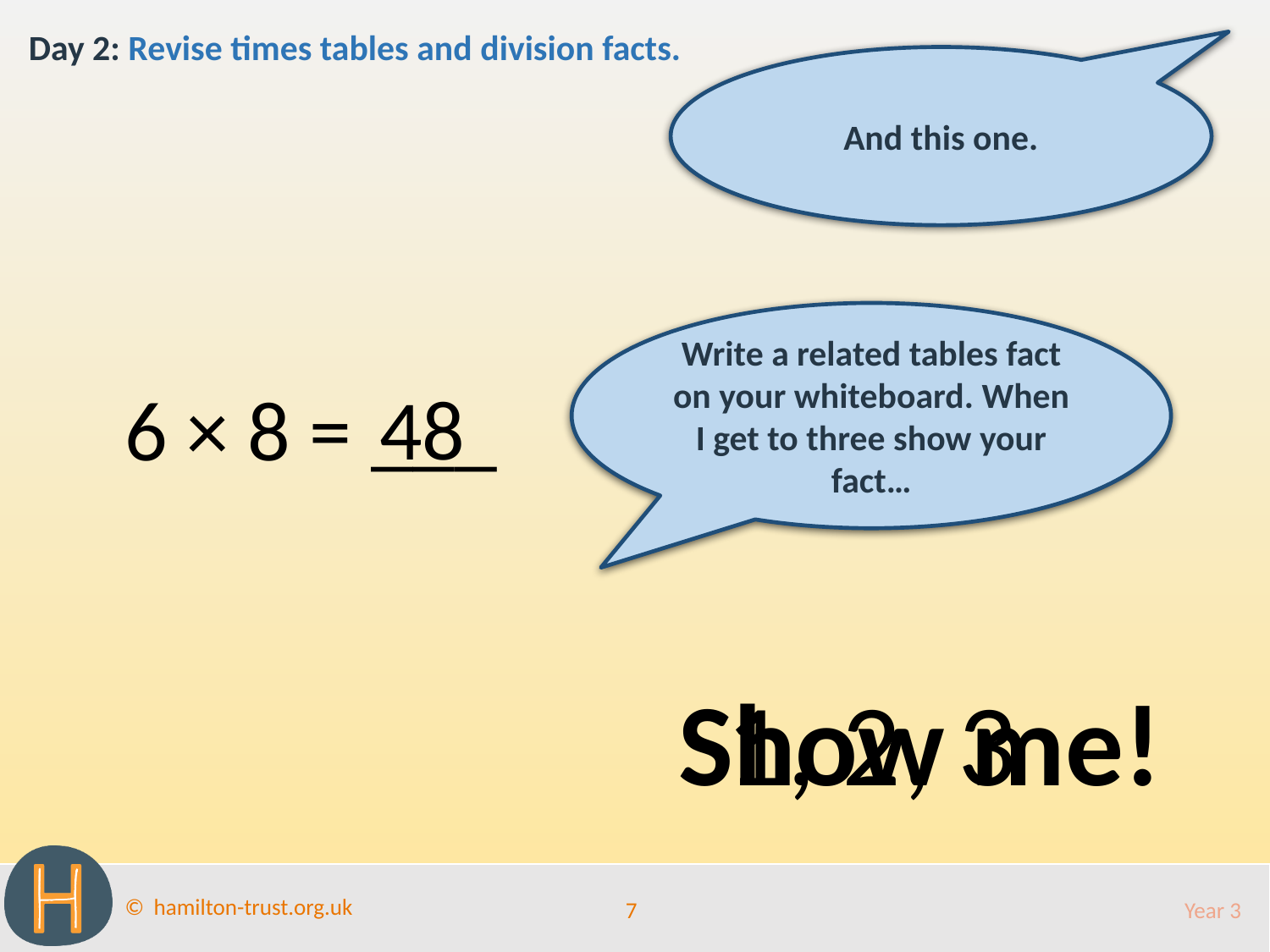

Day 2: Revise times tables and division facts.
And this one.
Write a related tables fact on your whiteboard. When I get to three show your fact…
48
6 × 8 = ___
Show me!
1
, 2
, 3
7
Year 3